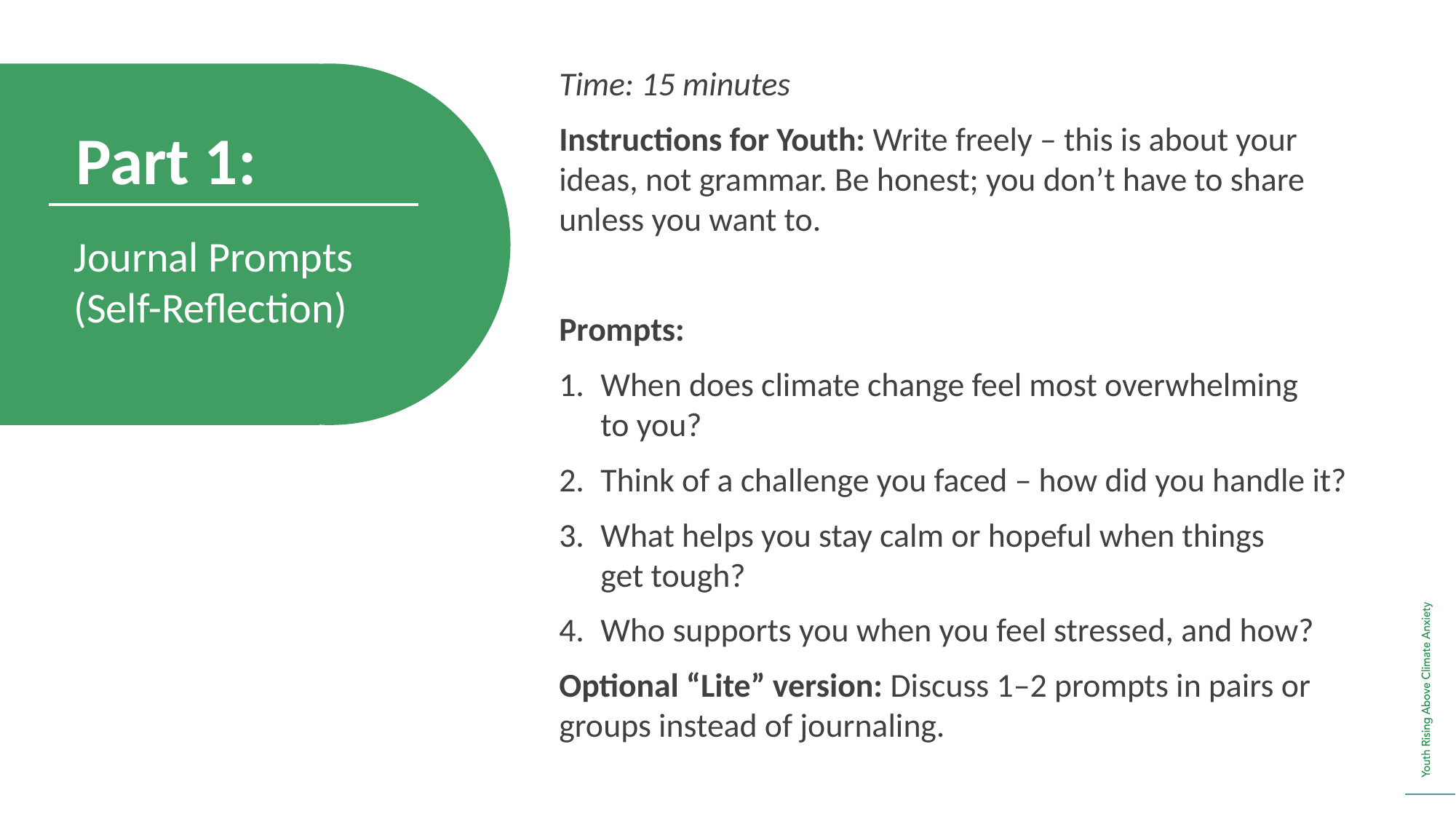

Time: 15 minutes
Instructions for Youth: Write freely – this is about your ideas, not grammar. Be honest; you don’t have to share unless you want to.

Prompts:
When does climate change feel most overwhelming
to you?
Think of a challenge you faced – how did you handle it?
What helps you stay calm or hopeful when things
get tough?
Who supports you when you feel stressed, and how?
Optional “Lite” version: Discuss 1–2 prompts in pairs or groups instead of journaling.
Part 1:
Journal Prompts
(Self-Reflection)